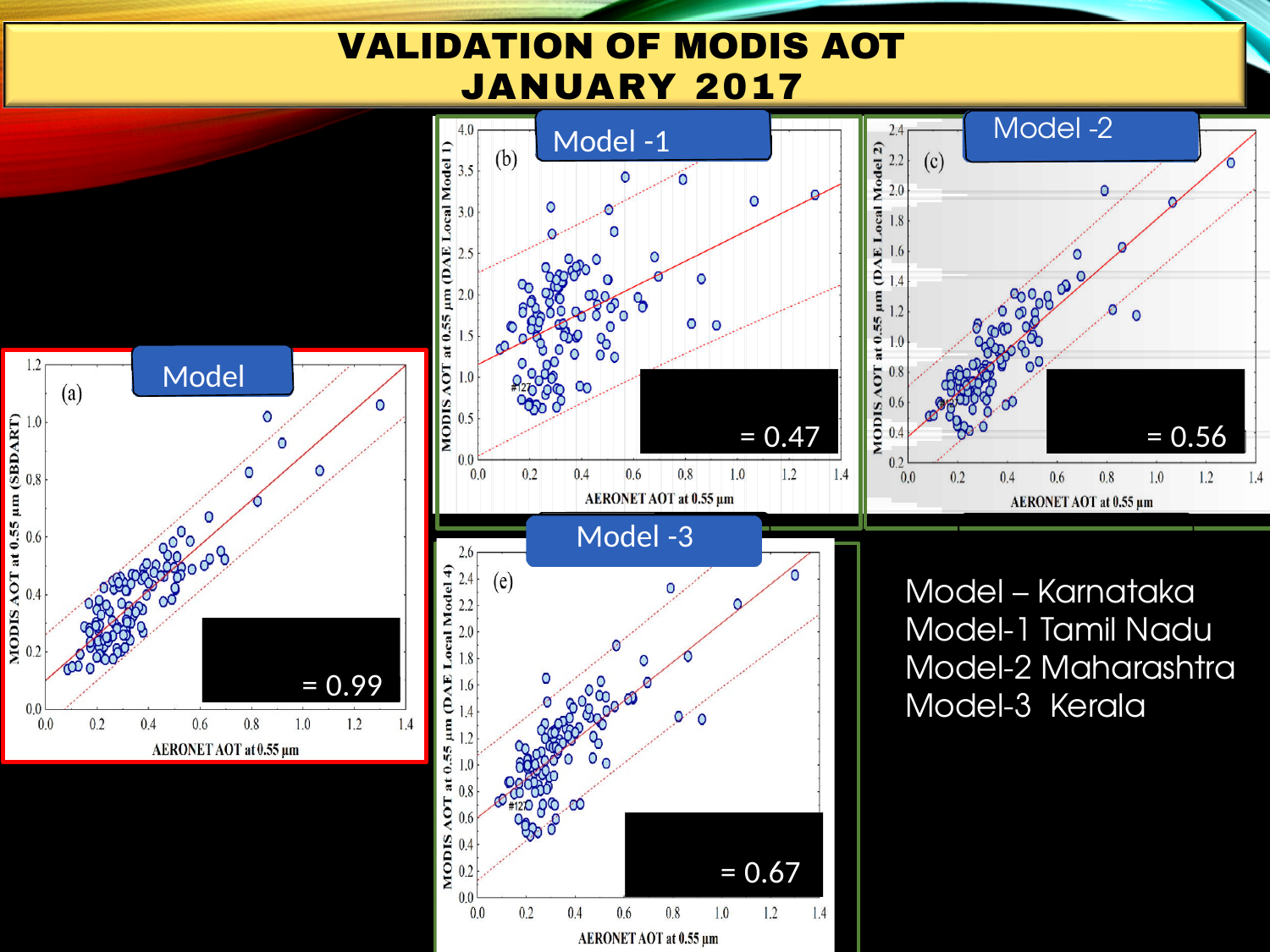

VALIDATION OF MODIS AOT
JANUARY 2017
#

    Model -2

Model -1

Model

= 0.47
= 0.56

       Model -3

Model – Karnataka
Model-1 Tamil Nadu
Model-2 Maharashtra
Model-3  Kerala

= 0.99

             = 0.67